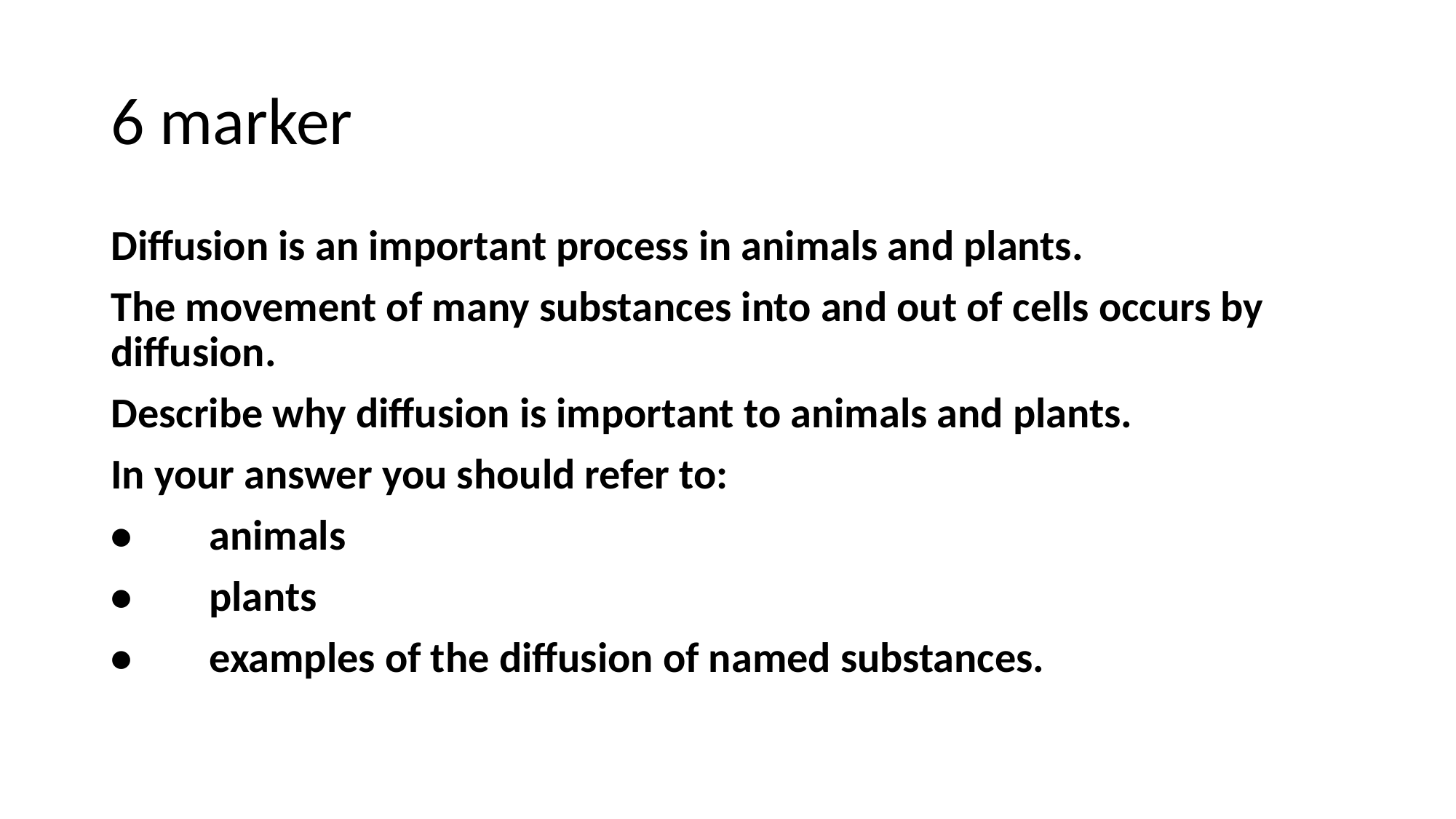

# 6 marker
Diffusion is an important process in animals and plants.
The movement of many substances into and out of cells occurs by diffusion.
Describe why diffusion is important to animals and plants.
In your answer you should refer to:
•        animals
•        plants
•        examples of the diffusion of named substances.